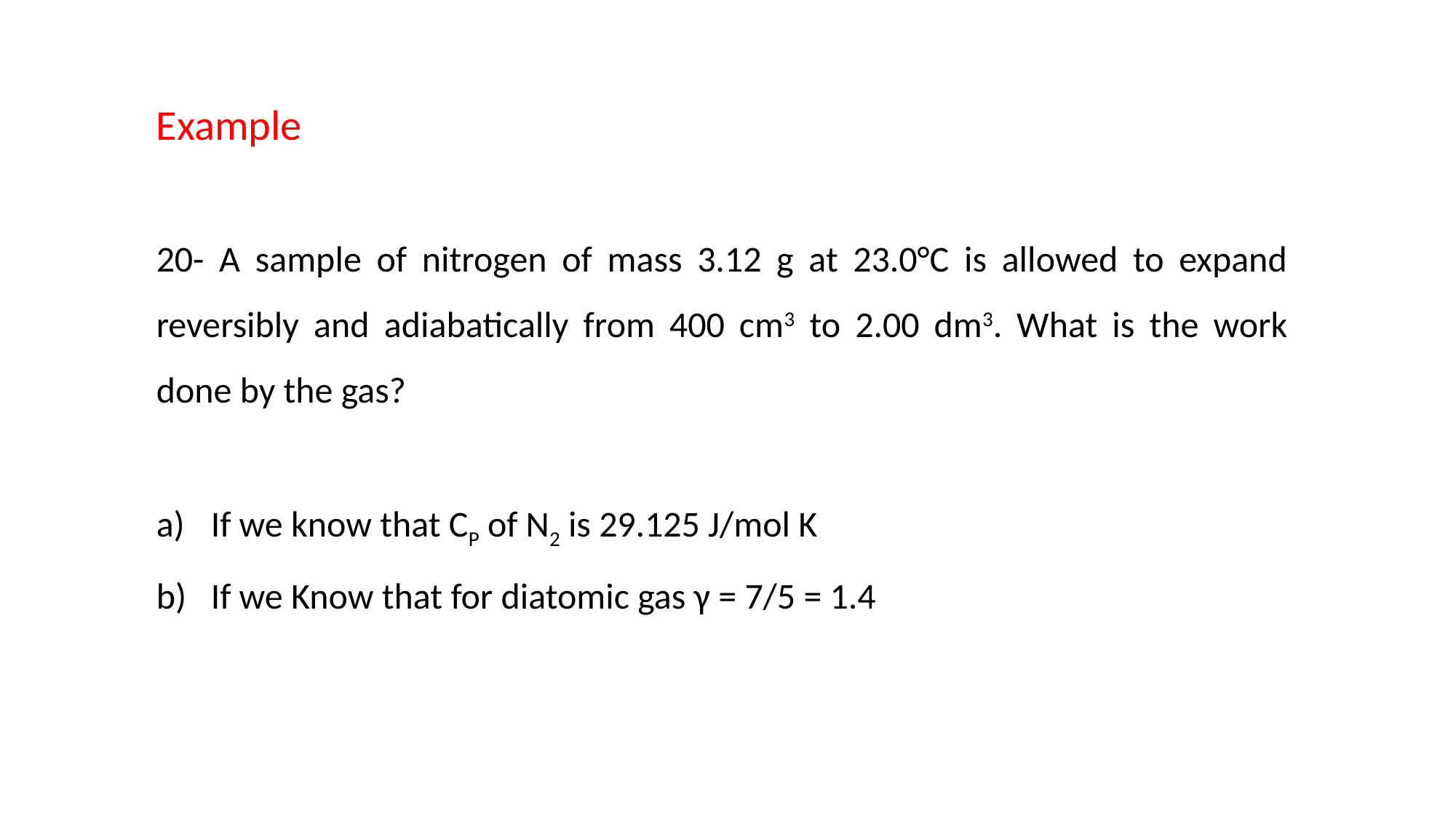

Example

20- A sample of nitrogen of mass 3.12 g at 23.0°C is allowed to expand reversibly and adiabatically from 400 cm3 to 2.00 dm3. What is the work done by the gas?

If we know that CP of N2 is 29.125 J/mol K
If we Know that for diatomic gas γ = 7/5 = 1.4